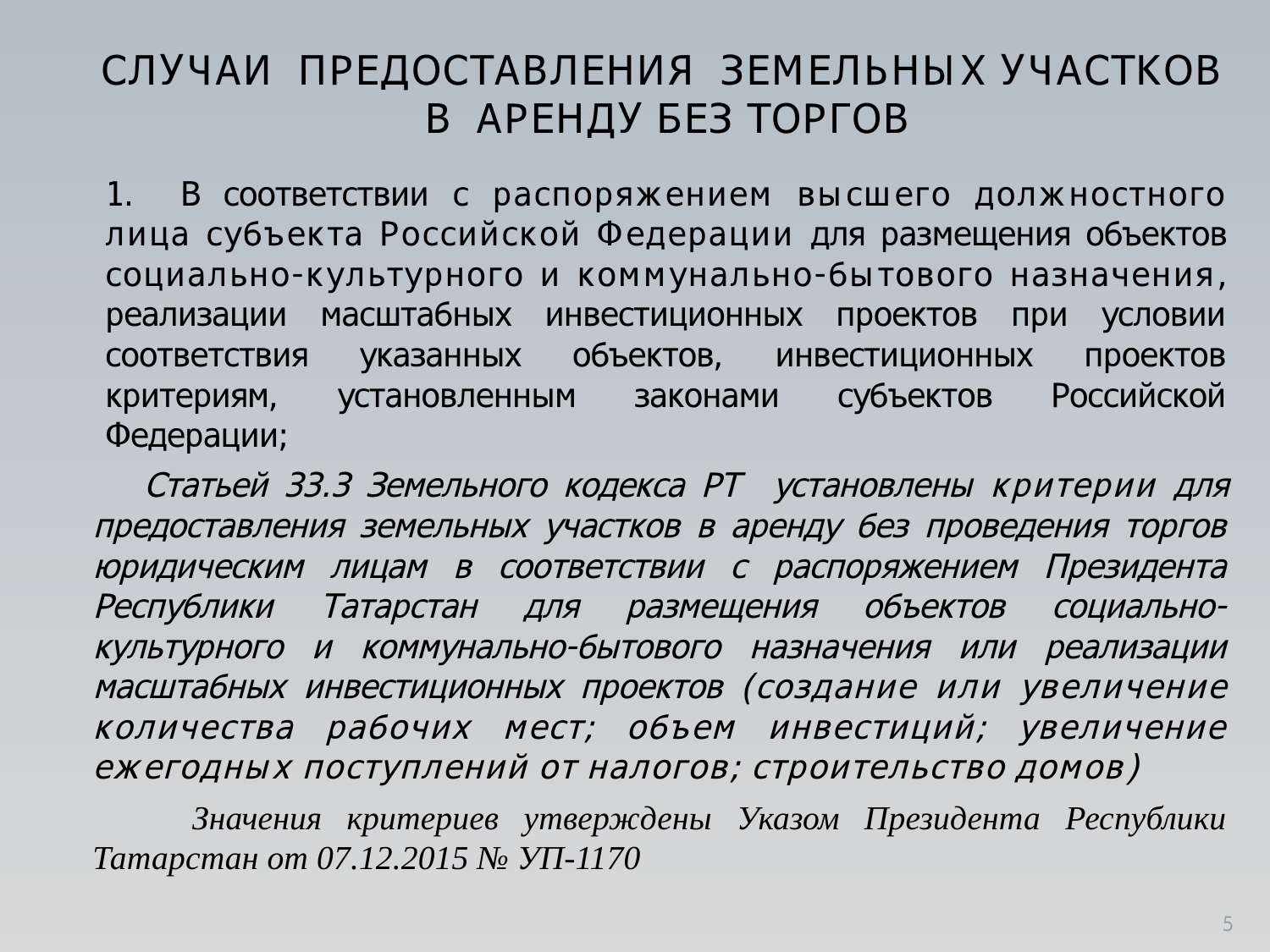

# Случаи  прЕДОСТАВЛЕНИЯ  земельных участков  в  АРЕНДУ без торгов
1.  В соответствии с распоряжением высшего должностного лица субъекта Российской Федерации для размещения объектов социально-культурного и коммунально-бытового назначения, реализации масштабных инвестиционных проектов при условии соответствия указанных объектов, инвестиционных проектов критериям, установленным законами субъектов Российской Федерации;
   Статьей 33.3 Земельного кодекса РТ  установлены критерии для предоставления земельных участков в аренду без проведения торгов юридическим лицам в соответствии с распоряжением Президента Республики Татарстан для размещения объектов социально-культурного и коммунально-бытового назначения или реализации масштабных инвестиционных проектов (создание или увеличение количества рабочих мест; объем инвестиций; увеличение ежегодных поступлений от налогов; строительство домов)
    Значения критериев утверждены Указом Президента Республики Татарстан от 07.12.2015 № УП-1170
5